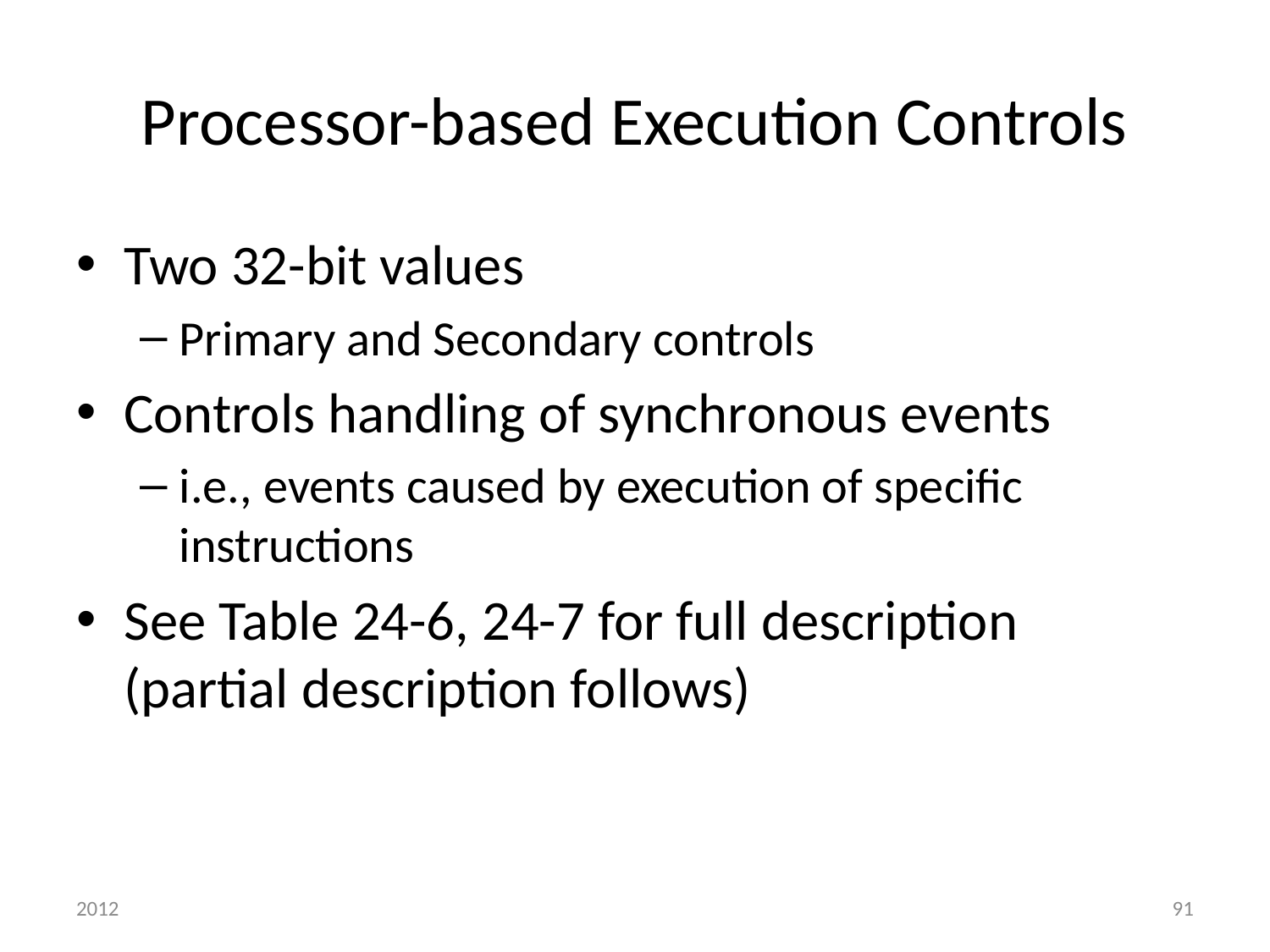

# Processor-based Execution Controls
Two 32-bit values
Primary and Secondary controls
Controls handling of synchronous events
i.e., events caused by execution of specific instructions
See Table 24-6, 24-7 for full description (partial description follows)
2012

91